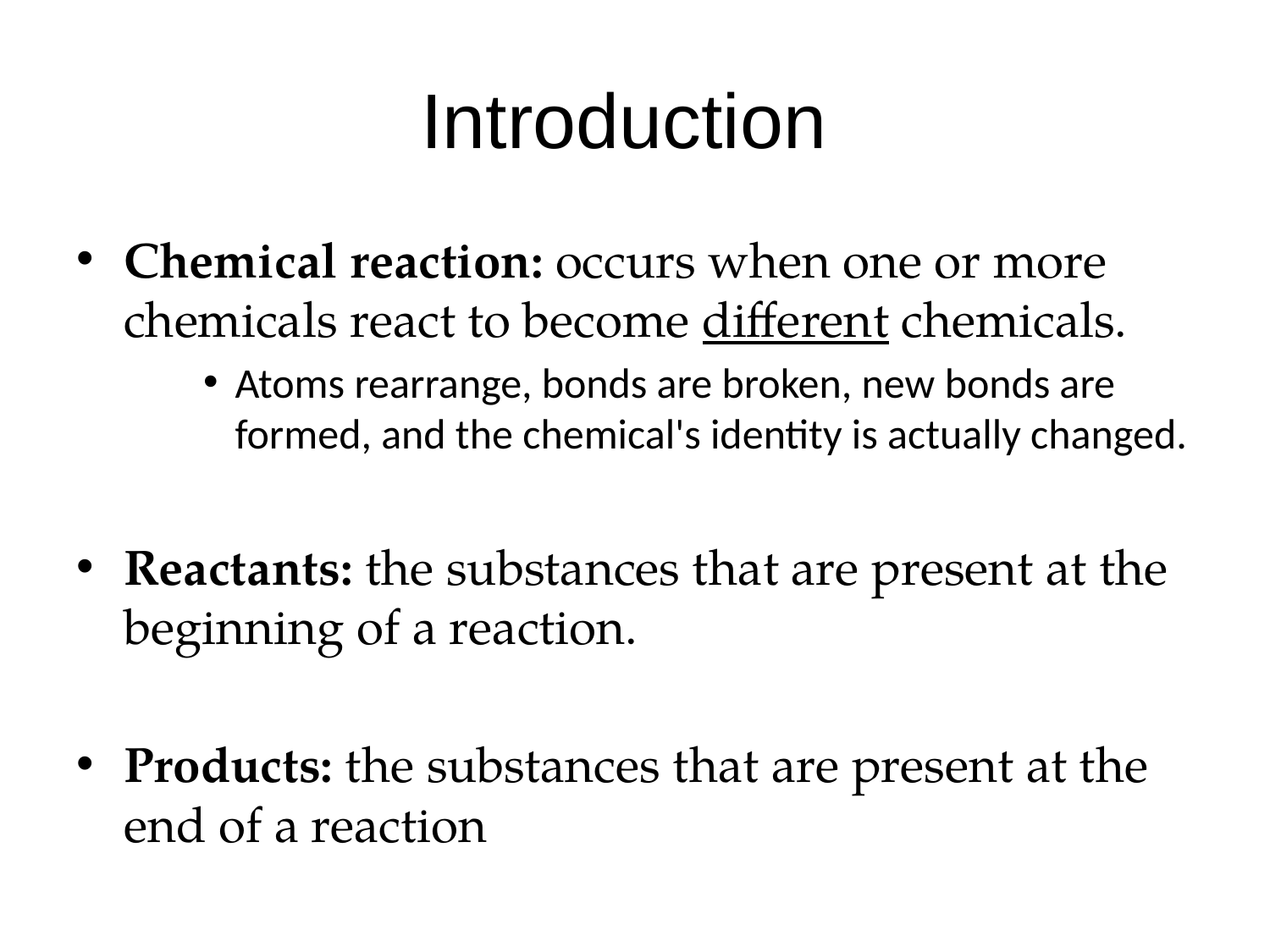

# Introduction
Chemical reaction: occurs when one or more chemicals react to become different chemicals.
Atoms rearrange, bonds are broken, new bonds are formed, and the chemical's identity is actually changed.

Reactants: the substances that are present at the beginning of a reaction.

Products: the substances that are present at the end of a reaction